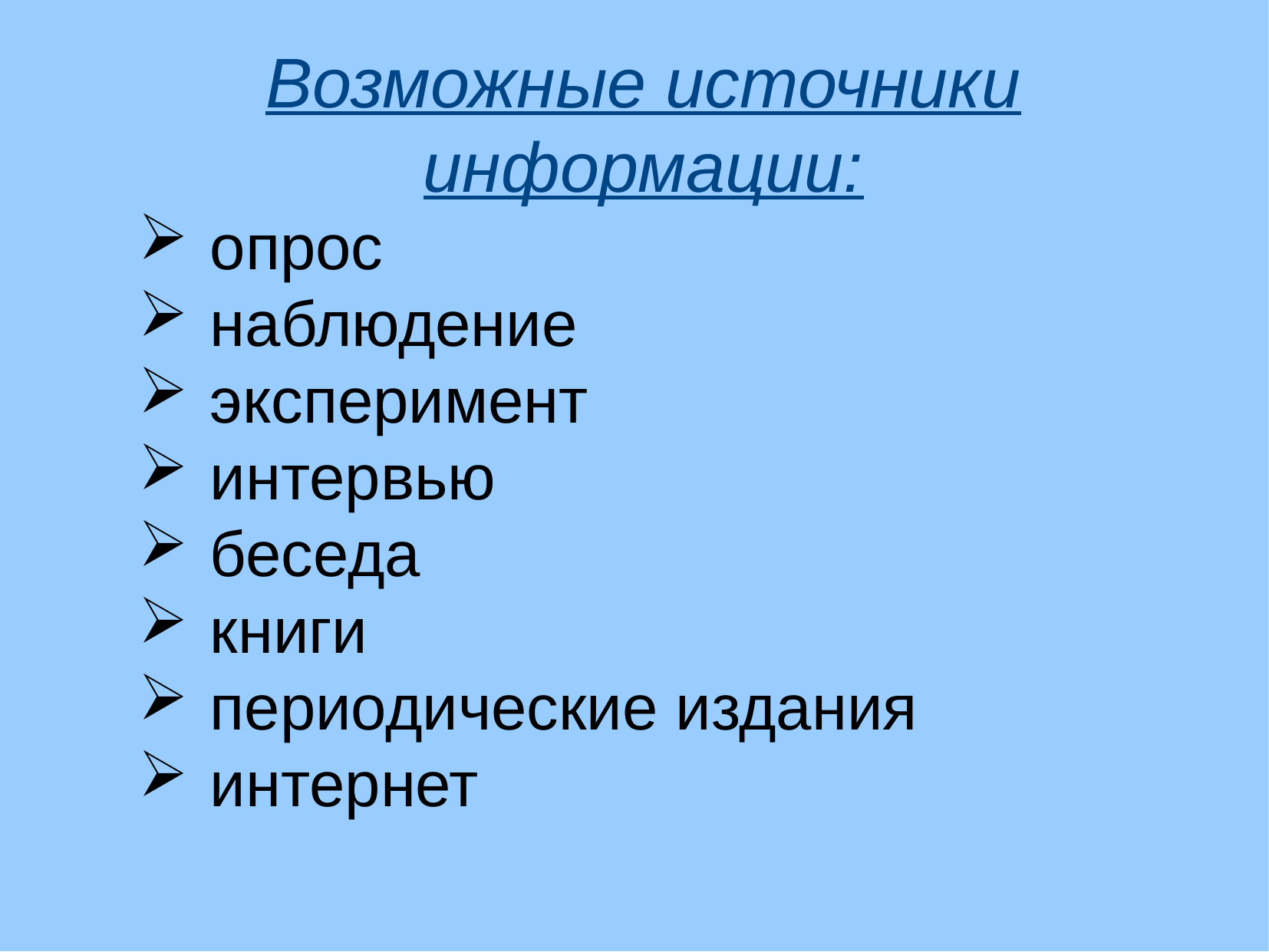

Возможные источники информации:
опрос
наблюдение
эксперимент
интервью
беседа
книги
периодические издания
интернет